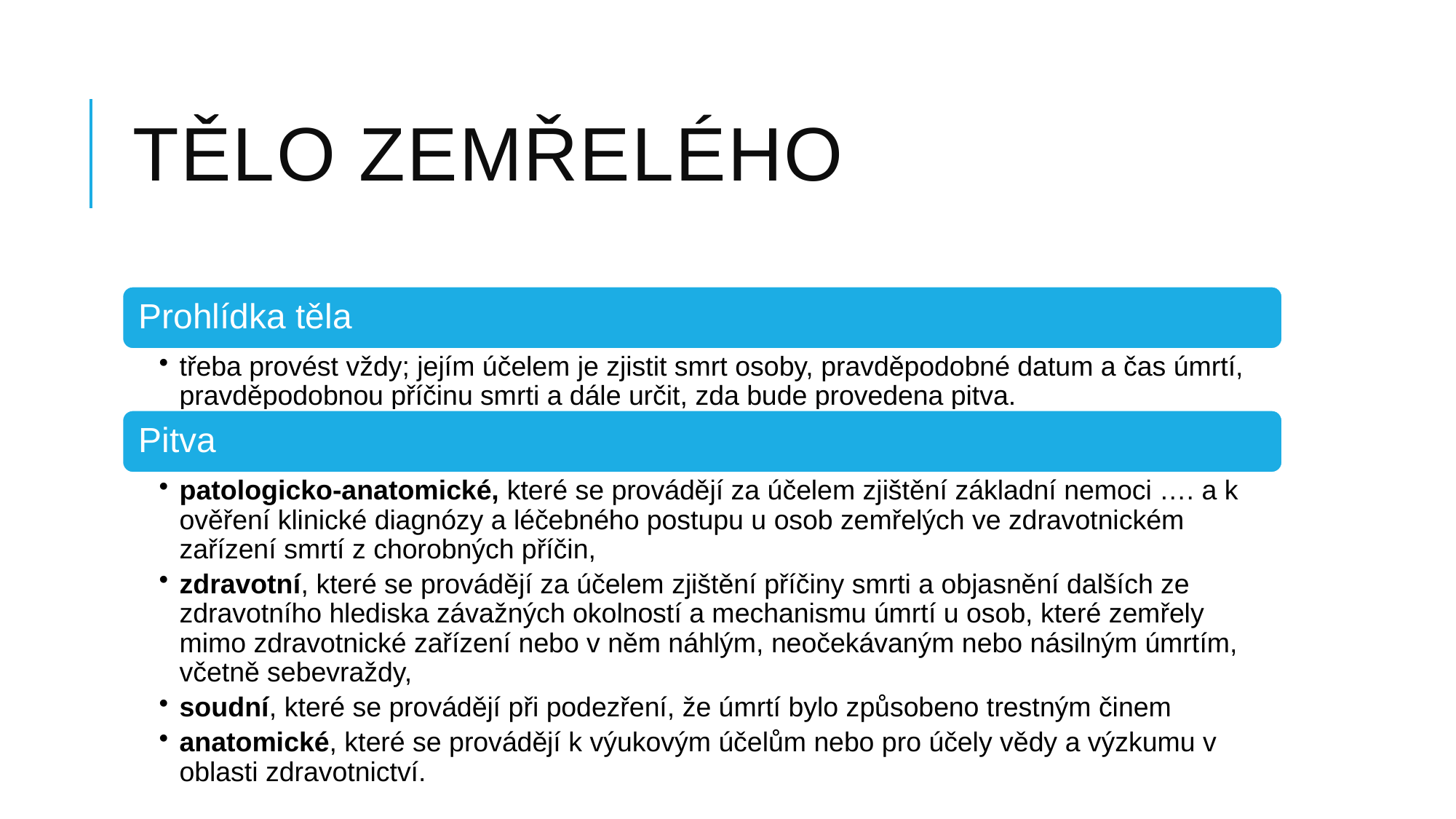

# Tělo zemřelého
Prohlídka těla
třeba provést vždy; jejím účelem je zjistit smrt osoby, pravděpodobné datum a čas úmrtí, pravděpodobnou příčinu smrti a dále určit, zda bude provedena pitva.
Pitva
patologicko-anatomické, které se provádějí za účelem zjištění základní nemoci …. a k ověření klinické diagnózy a léčebného postupu u osob zemřelých ve zdravotnickém zařízení smrtí z chorobných příčin,
zdravotní, které se provádějí za účelem zjištění příčiny smrti a objasnění dalších ze zdravotního hlediska závažných okolností a mechanismu úmrtí u osob, které zemřely mimo zdravotnické zařízení nebo v něm náhlým, neočekávaným nebo násilným úmrtím, včetně sebevraždy,
soudní, které se provádějí při podezření, že úmrtí bylo způsobeno trestným činem
anatomické, které se provádějí k výukovým účelům nebo pro účely vědy a výzkumu v oblasti zdravotnictví.